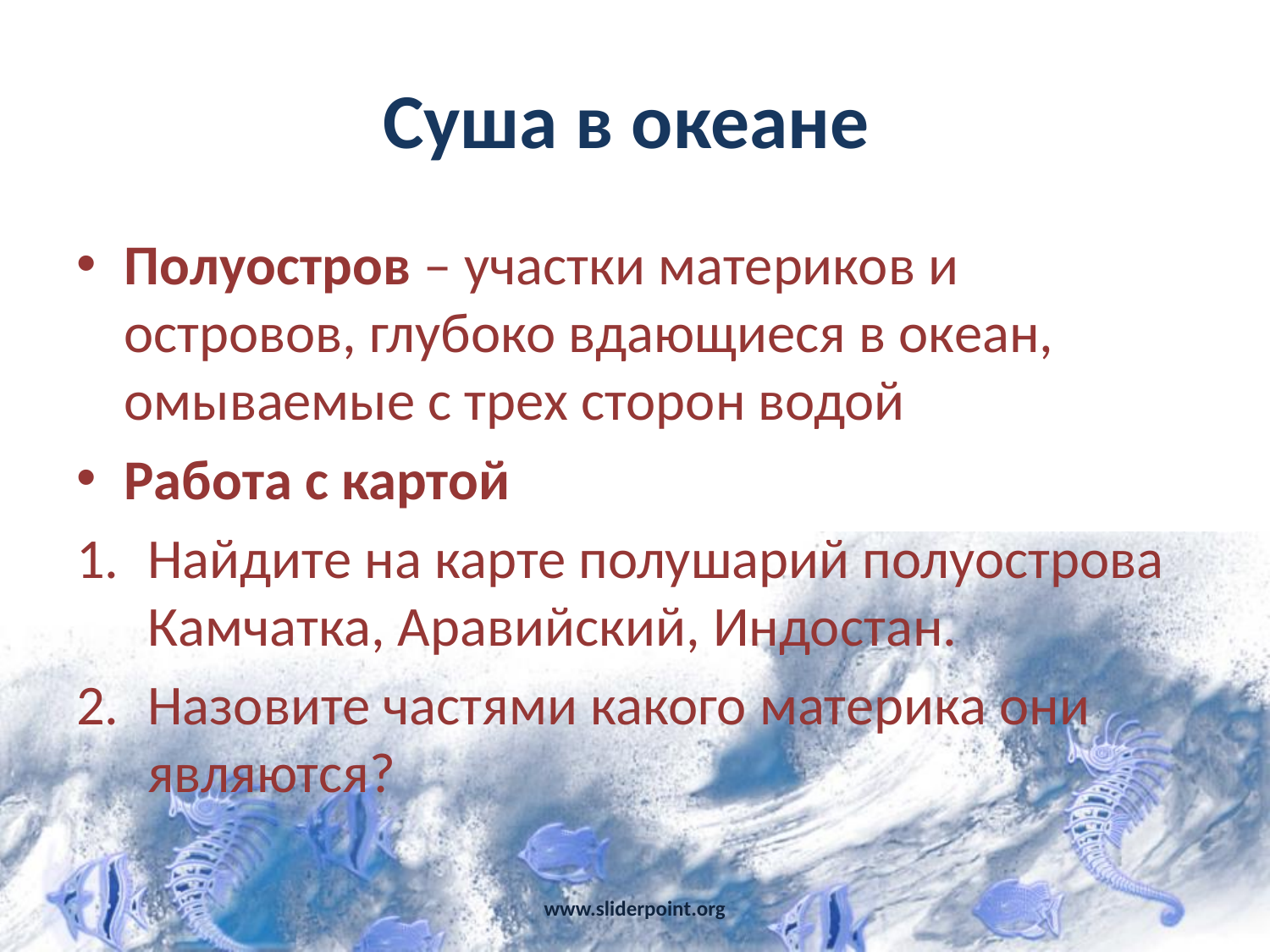

# Суша в океане
Полуостров – участки материков и островов, глубоко вдающиеся в океан, омываемые с трех сторон водой
Работа с картой
Найдите на карте полушарий полуострова Камчатка, Аравийский, Индостан.
Назовите частями какого материка они являются?
www.sliderpoint.org